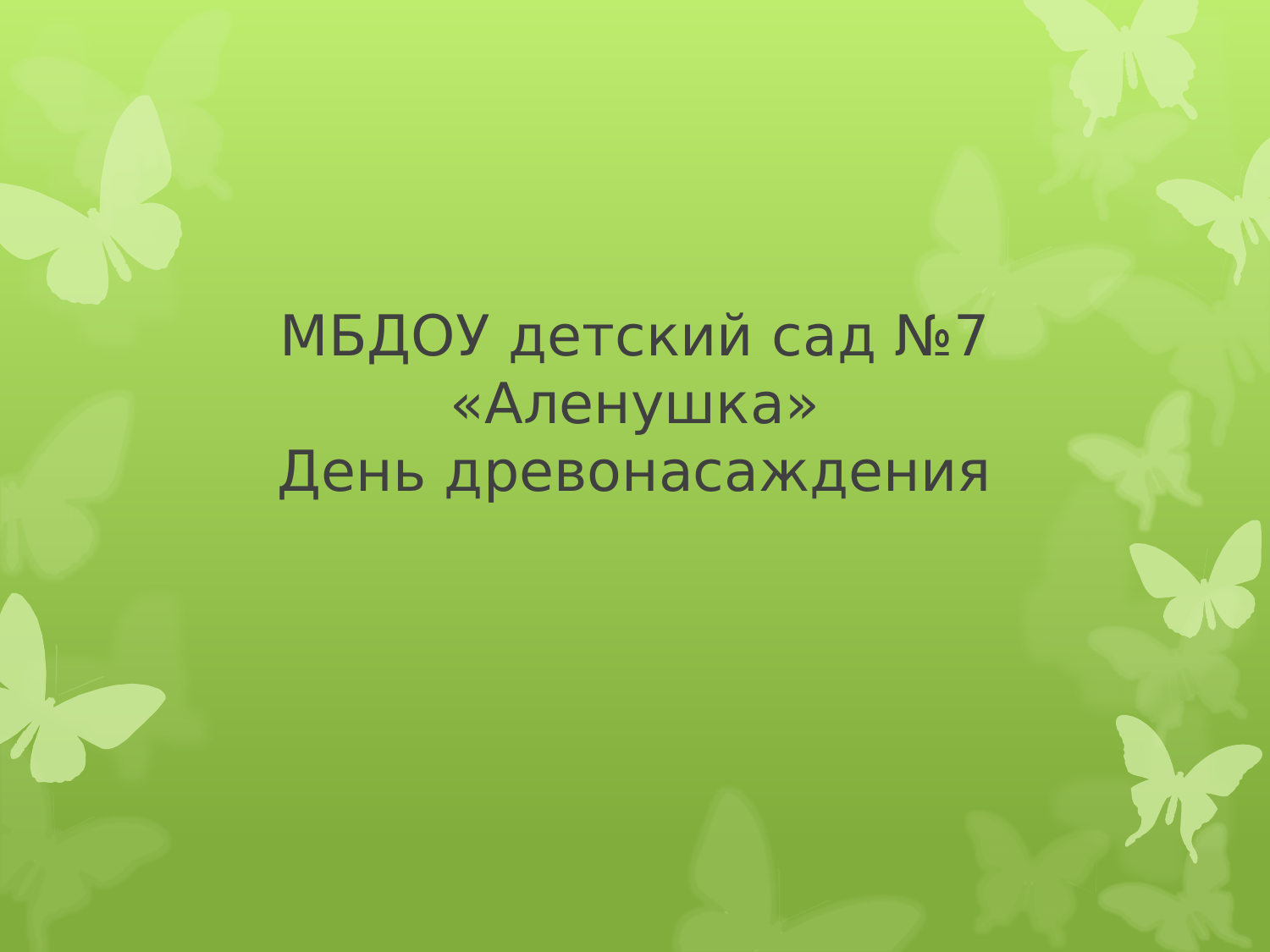

# МБДОУ детский сад №7 «Аленушка» День древонасаждения